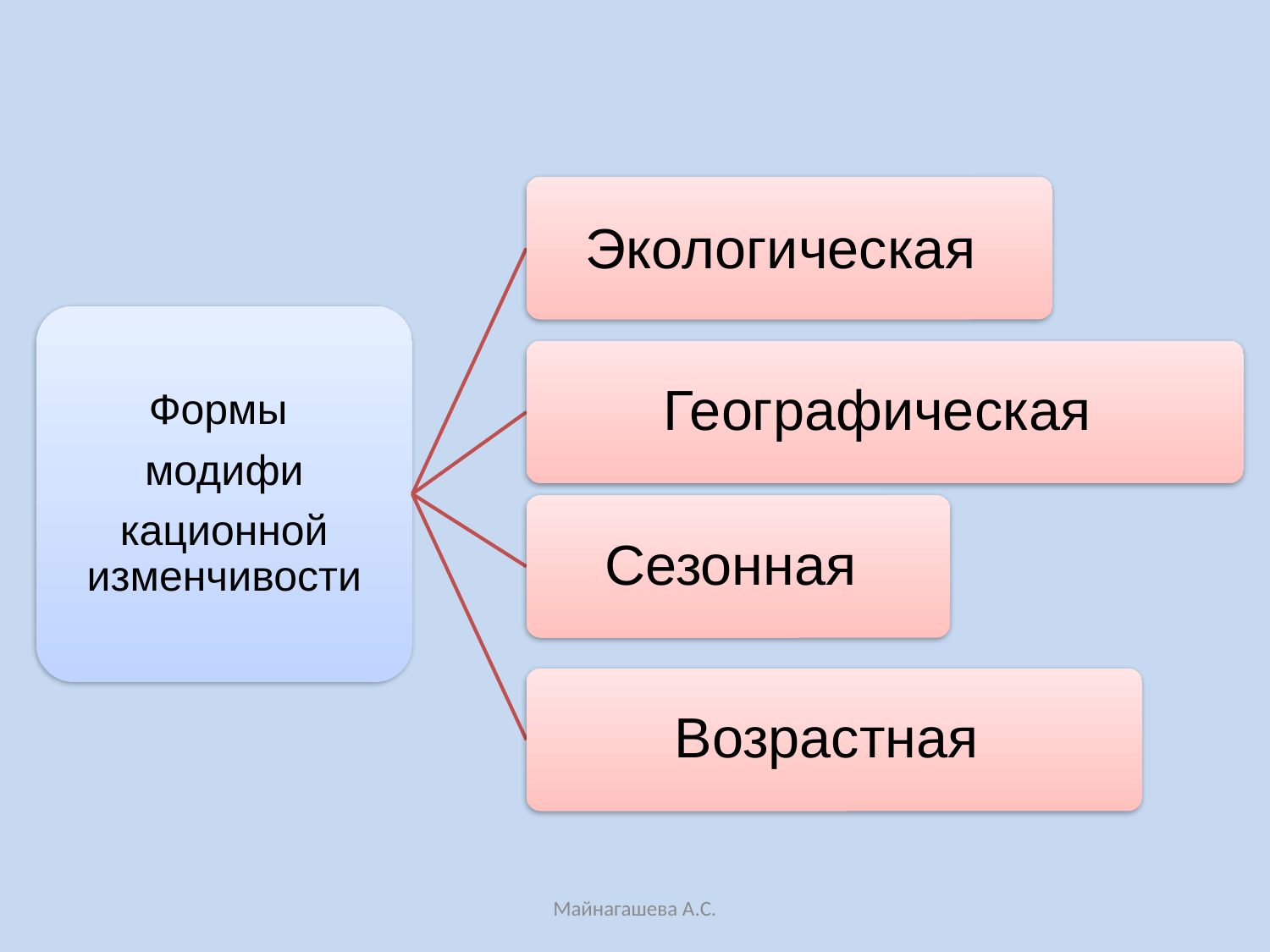

Формы
модифи
кационной изменчивости

Экологическая

Географическая

Сезонная

Возрастная
Майнагашева А.С.